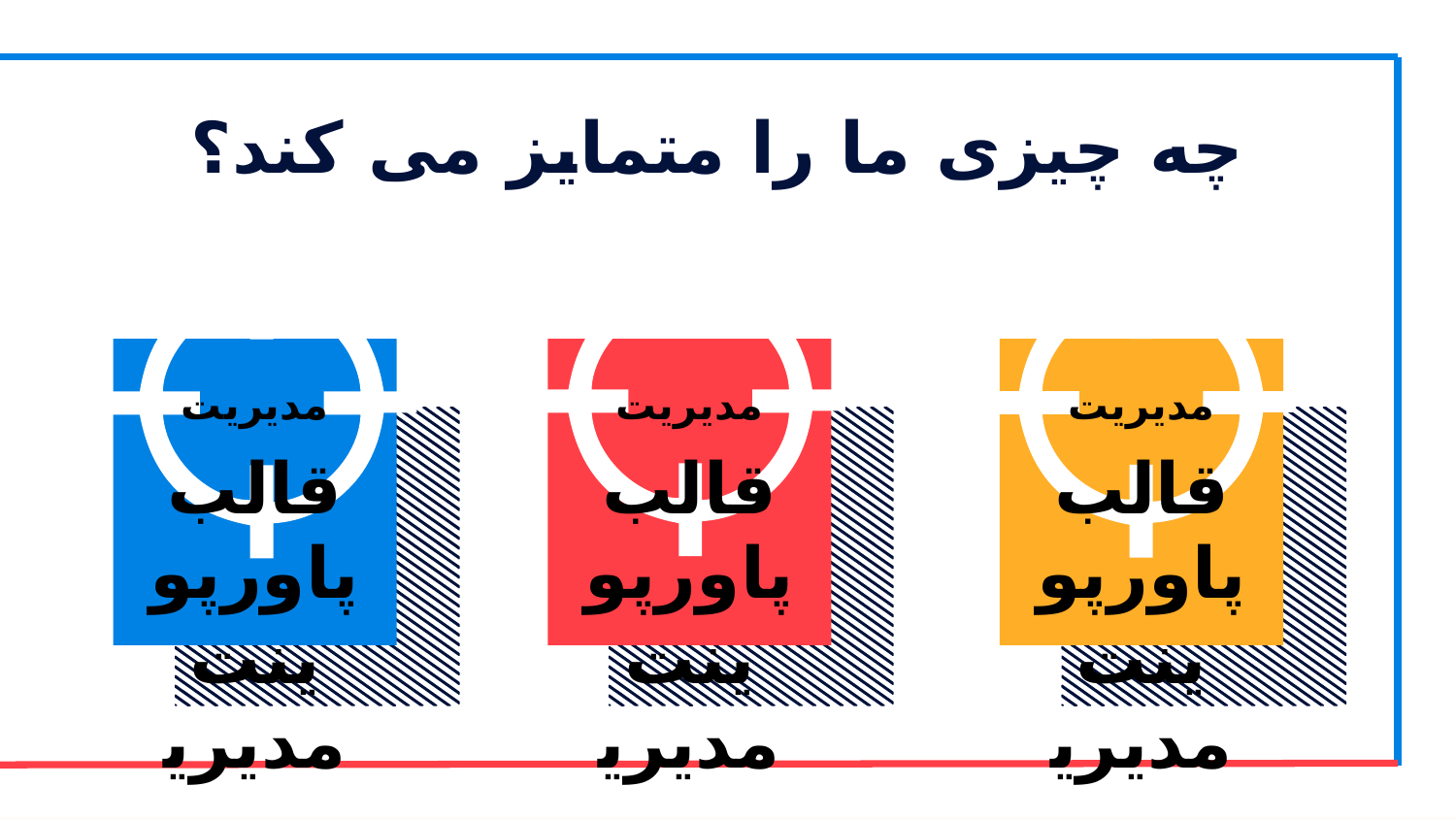

# چه چیزی ما را متمایز می کند؟

مدیریت
مدیریت
مدیریت

قالب پاورپوینت مدیریت استراتژیک قابل ویرایش می باشد
قالب پاورپوینت مدیریت استراتژیک قابل ویرایش می باشد
قالب پاورپوینت مدیریت استراتژیک قابل ویرایش می باشد